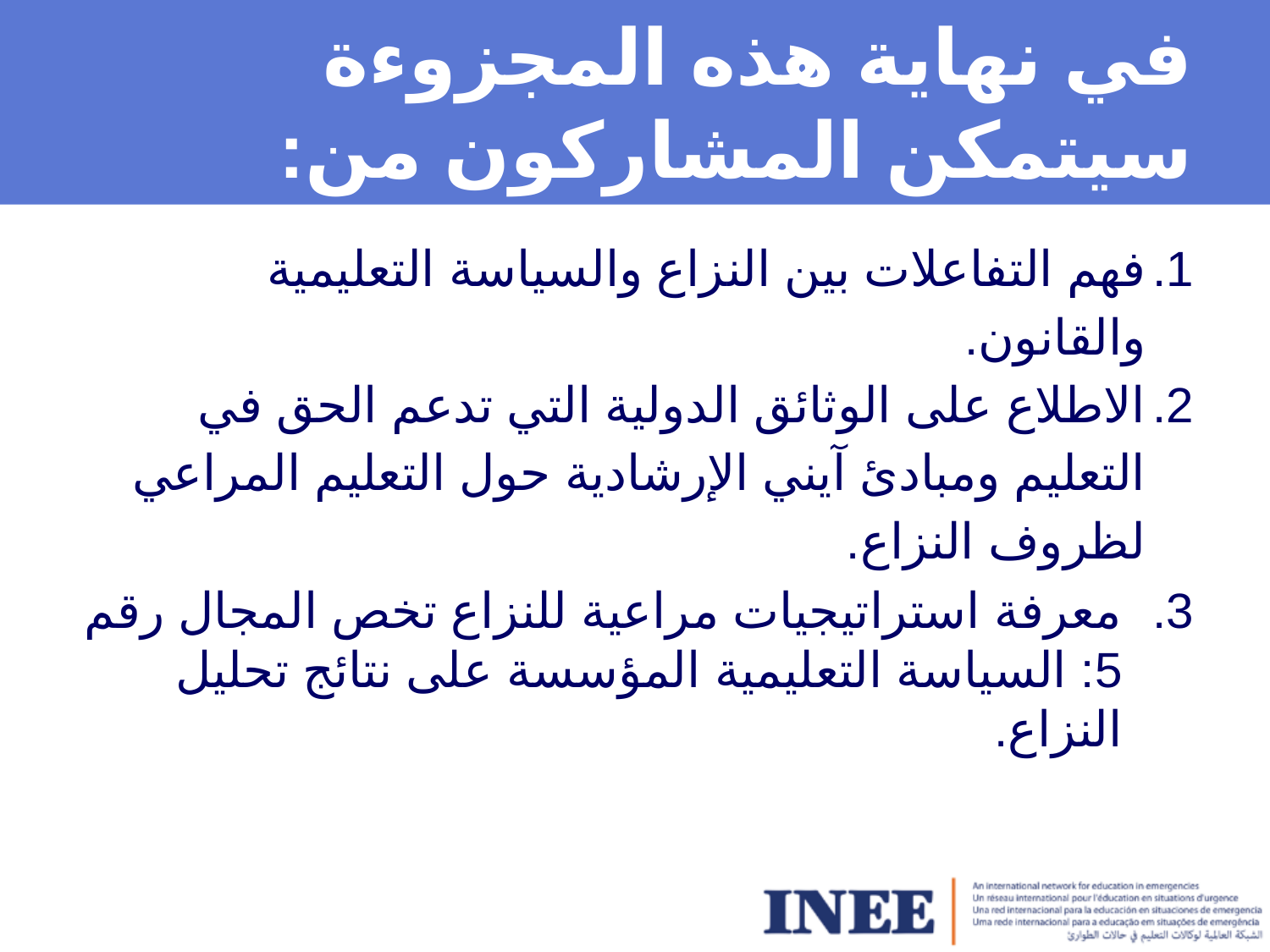

# في نهاية هذه المجزوءة سيتمكن المشاركون من:
فهم التفاعلات بين النزاع والسياسة التعليمية والقانون.
الاطلاع على الوثائق الدولية التي تدعم الحق في التعليم ومبادئ آيني الإرشادية حول التعليم المراعي لظروف النزاع.
معرفة استراتيجيات مراعية للنزاع تخص المجال رقم 5: السياسة التعليمية المؤسسة على نتائج تحليل النزاع.